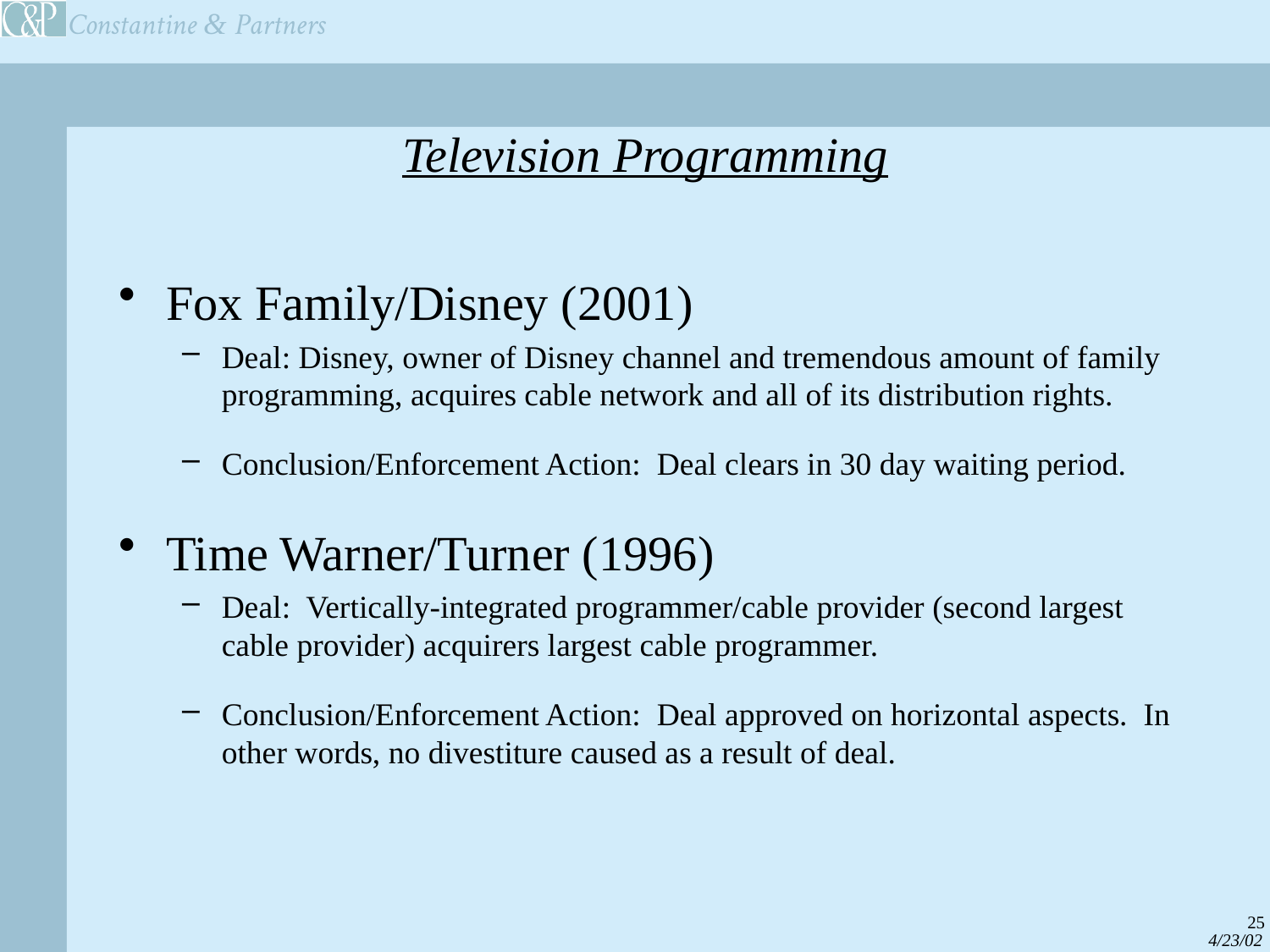

# Television Programming
Fox Family/Disney (2001)
Deal: Disney, owner of Disney channel and tremendous amount of family programming, acquires cable network and all of its distribution rights.

Conclusion/Enforcement Action:  Deal clears in 30 day waiting period.

Time Warner/Turner (1996)
Deal:  Vertically-integrated programmer/cable provider (second largest cable provider) acquirers largest cable programmer.

Conclusion/Enforcement Action:  Deal approved on horizontal aspects.  In other words, no divestiture caused as a result of deal.